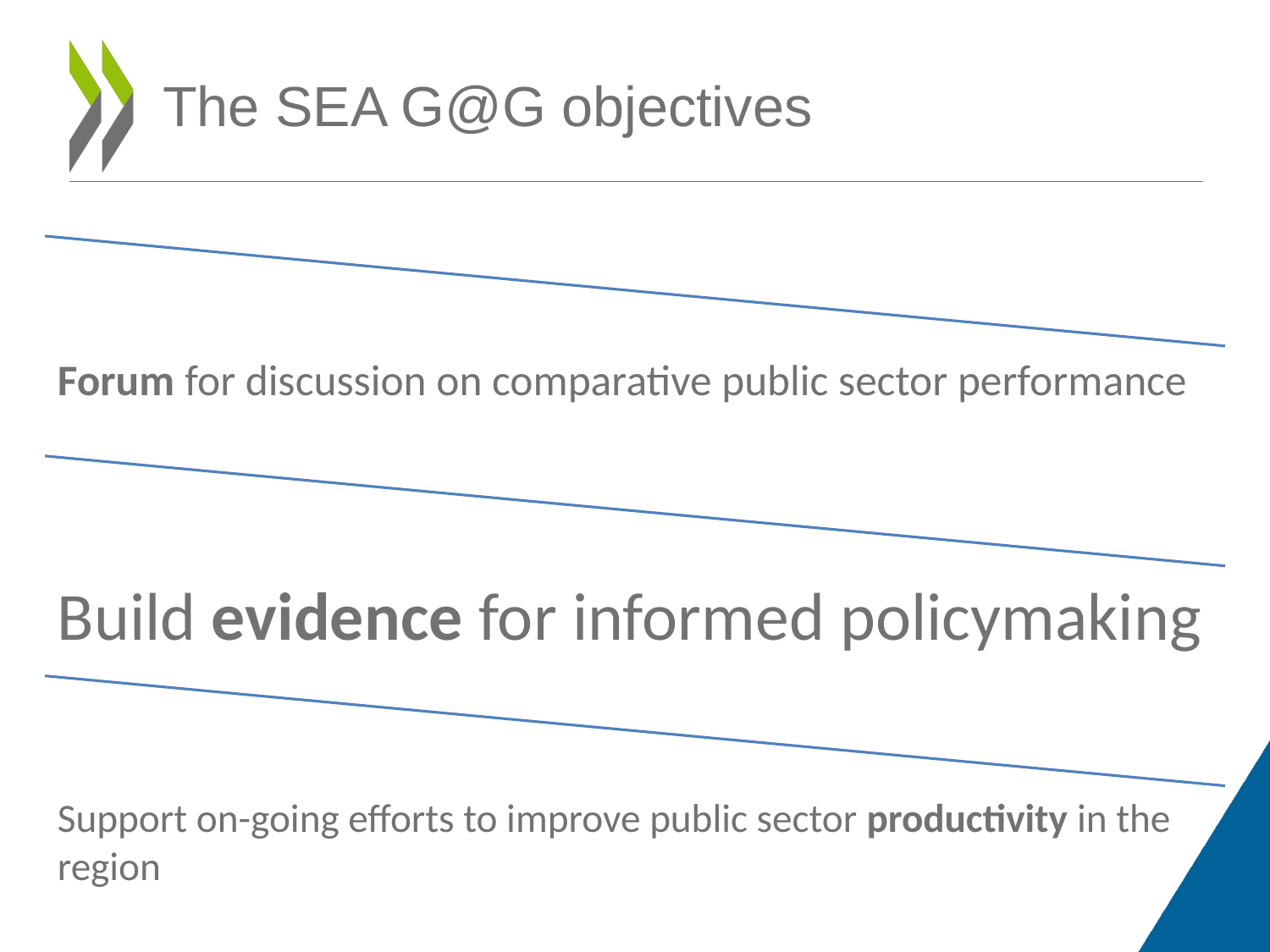

# The SEA G@G objectives
Forum for discussion on comparative public sector performance
Build evidence for informed policymaking
Support on-going efforts to improve public sector productivity in the region